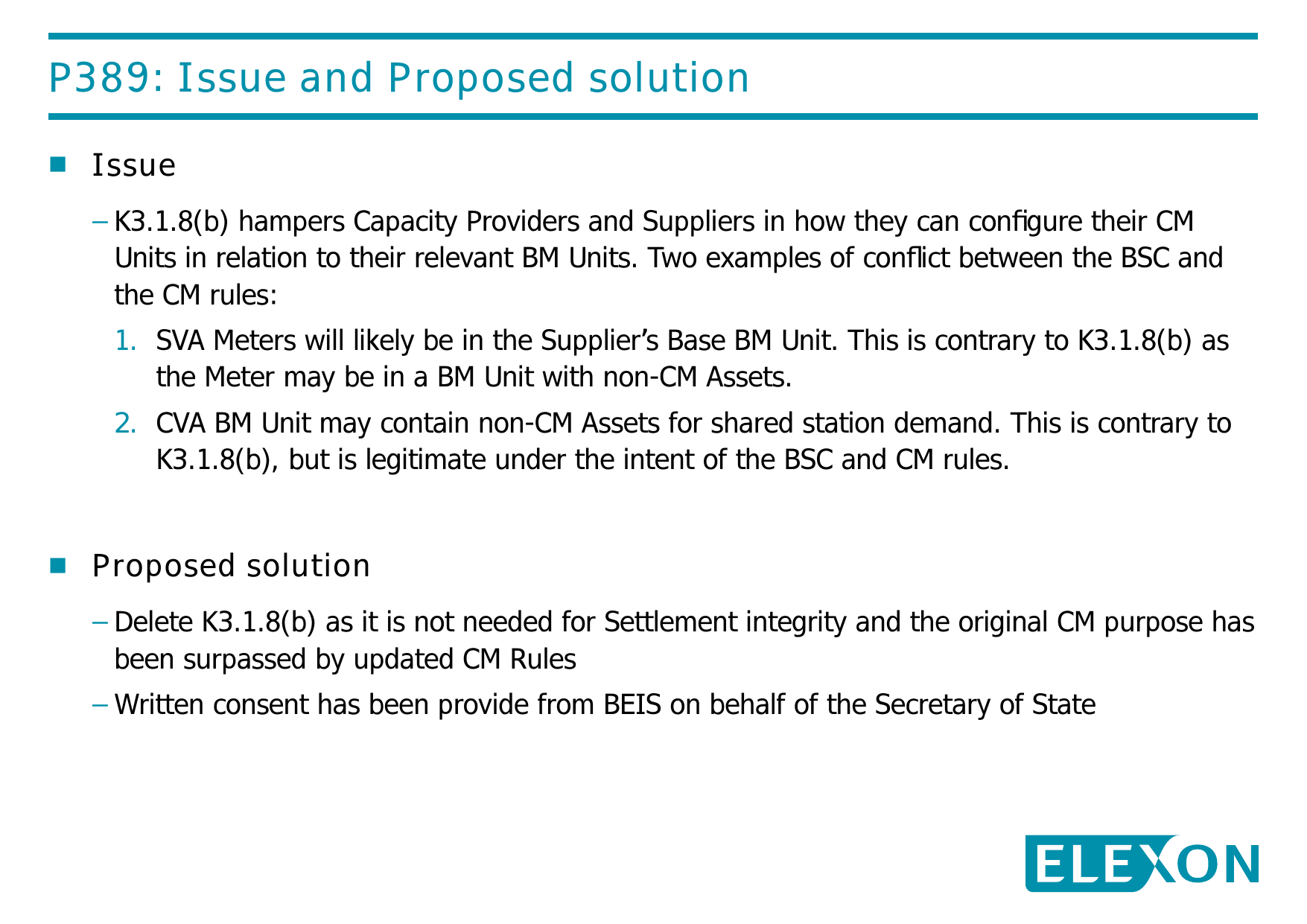

# P389: Issue and Proposed solution
Issue
K3.1.8(b) hampers Capacity Providers and Suppliers in how they can configure their CM Units in relation to their relevant BM Units. Two examples of conflict between the BSC and the CM rules:
SVA Meters will likely be in the Supplier’s Base BM Unit. This is contrary to K3.1.8(b) as the Meter may be in a BM Unit with non-CM Assets.
CVA BM Unit may contain non-CM Assets for shared station demand. This is contrary to K3.1.8(b), but is legitimate under the intent of the BSC and CM rules.

Proposed solution
Delete K3.1.8(b) as it is not needed for Settlement integrity and the original CM purpose has been surpassed by updated CM Rules
Written consent has been provide from BEIS on behalf of the Secretary of State